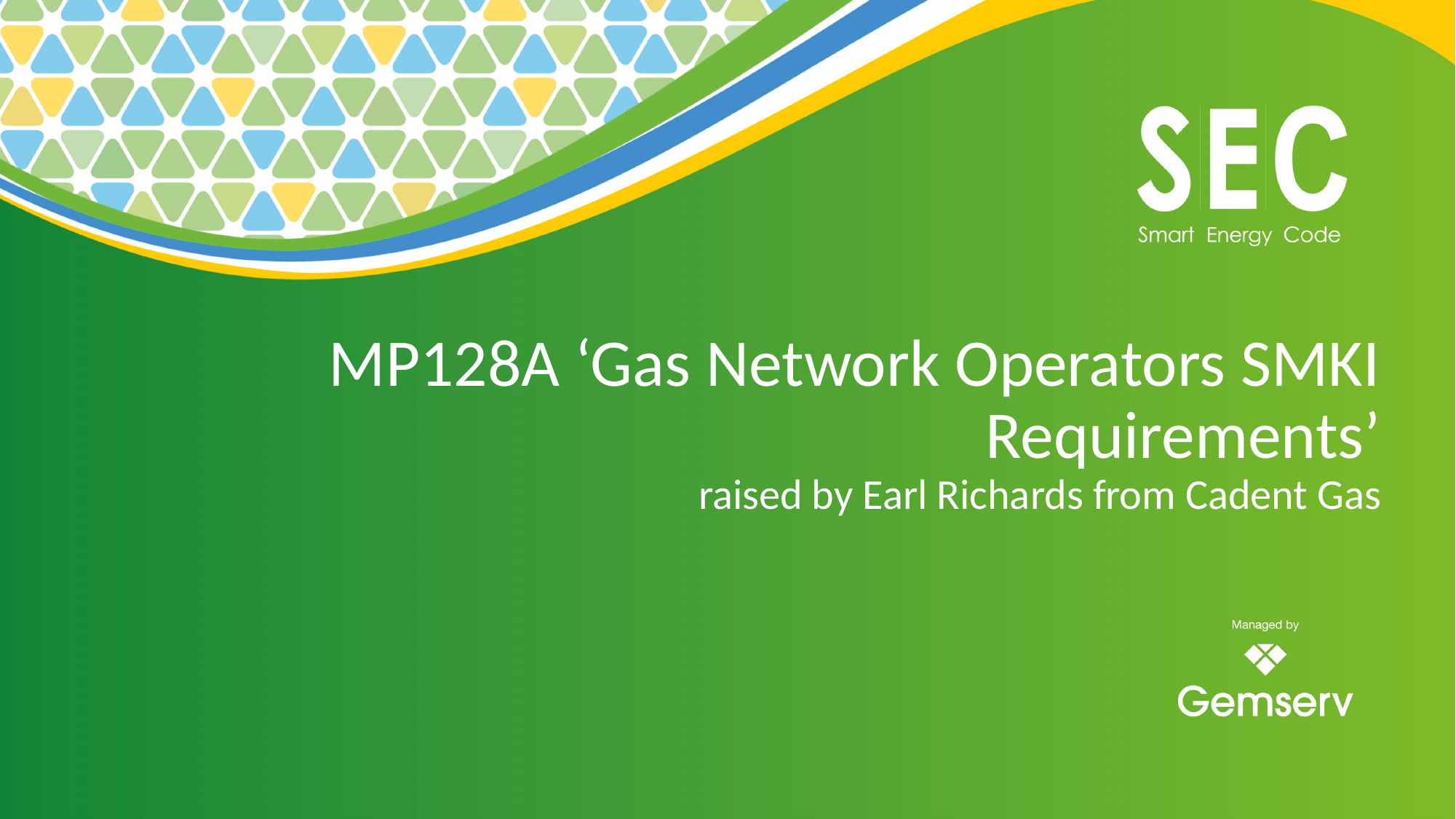

# MP128A ‘Gas Network Operators SMKI Requirements’ raised by Earl Richards from Cadent Gas